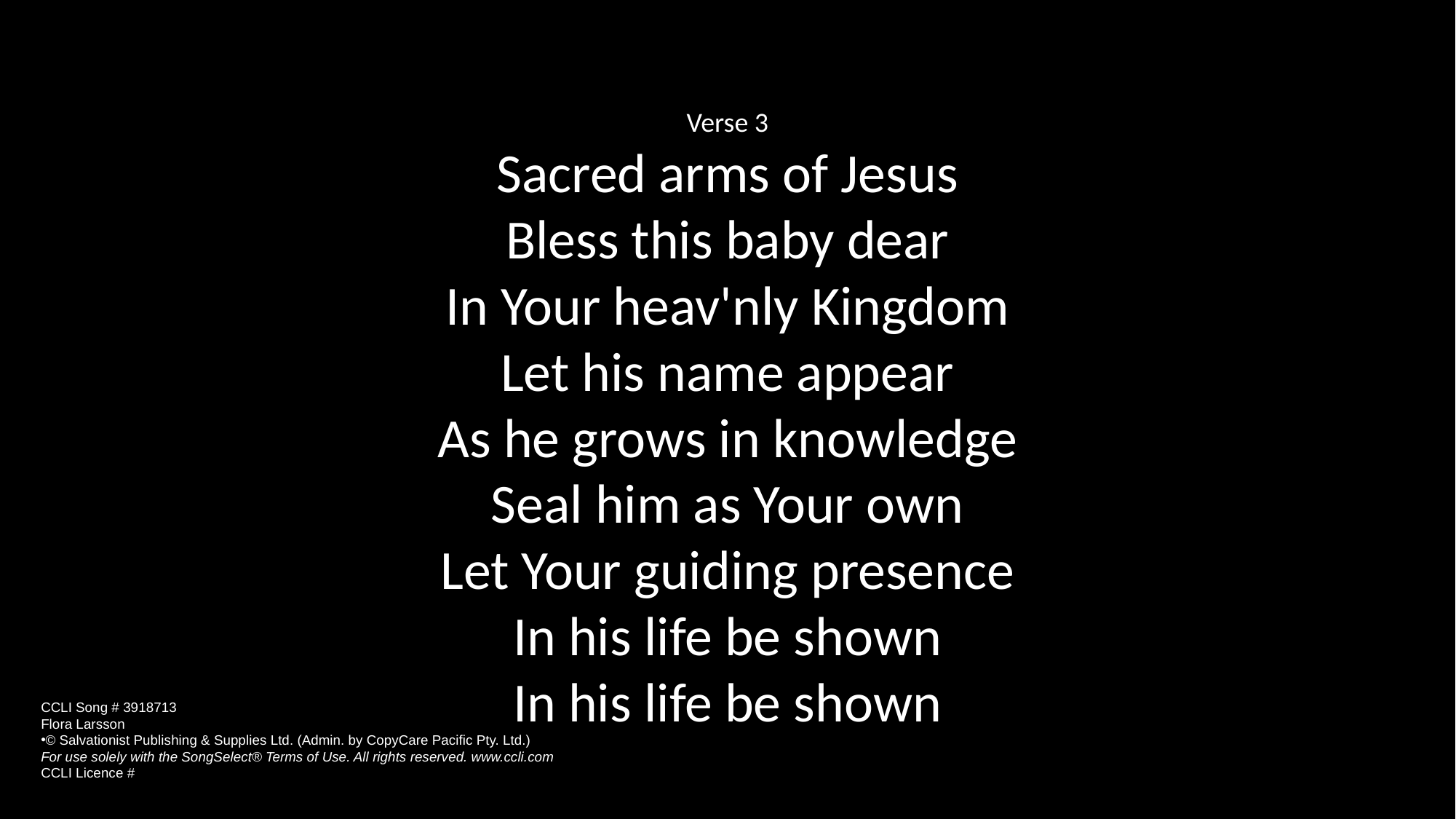

Verse 3
Sacred arms of Jesus
Bless this baby dear
In Your heav'nly Kingdom
Let his name appear
As he grows in knowledge
Seal him as Your own
Let Your guiding presence
In his life be shown
In his life be shown

CCLI Song # 3918713
Flora Larsson
© Salvationist Publishing & Supplies Ltd. (Admin. by CopyCare Pacific Pty. Ltd.)
For use solely with the SongSelect® Terms of Use. All rights reserved. www.ccli.com
CCLI Licence #